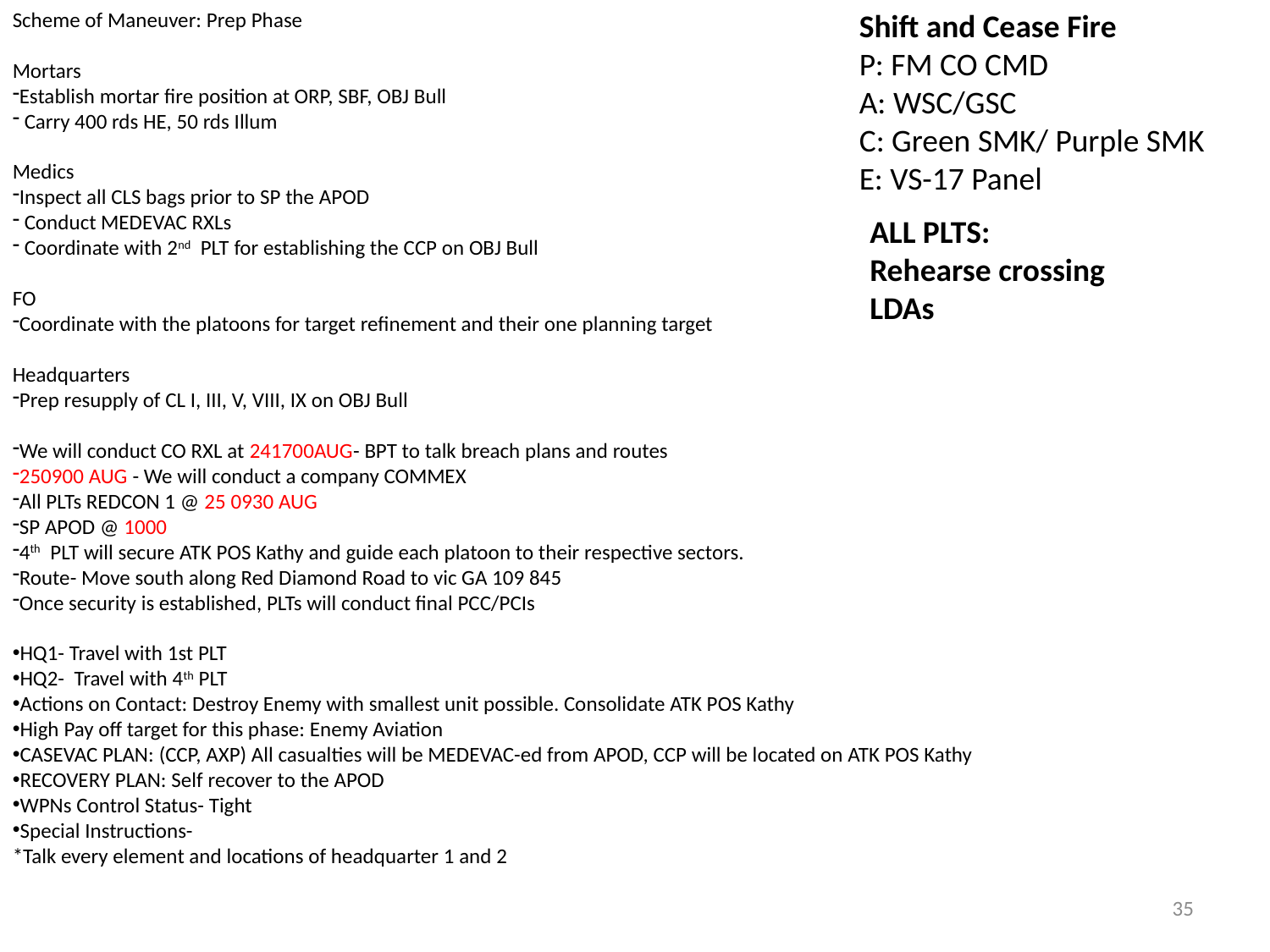

Scheme of Maneuver: Prep Phase

Mortars
Establish mortar fire position at ORP, SBF, OBJ Bull
 Carry 400 rds HE, 50 rds Illum

Medics
Inspect all CLS bags prior to SP the APOD
 Conduct MEDEVAC RXLs
 Coordinate with 2nd  PLT for establishing the CCP on OBJ Bull

FO
Coordinate with the platoons for target refinement and their one planning target

Headquarters
Prep resupply of CL I, III, V, VIII, IX on OBJ Bull

We will conduct CO RXL at 241700AUG- BPT to talk breach plans and routes
250900 AUG - We will conduct a company COMMEX
All PLTs REDCON 1 @ 25 0930 AUG
SP APOD @ 1000
4th  PLT will secure ATK POS Kathy and guide each platoon to their respective sectors.
Route- Move south along Red Diamond Road to vic GA 109 845
Once security is established, PLTs will conduct final PCC/PCIs

HQ1- Travel with 1st PLT
HQ2-  Travel with 4th PLT
Actions on Contact: Destroy Enemy with smallest unit possible. Consolidate ATK POS Kathy
High Pay off target for this phase: Enemy Aviation
CASEVAC PLAN: (CCP, AXP) All casualties will be MEDEVAC-ed from APOD, CCP will be located on ATK POS Kathy
RECOVERY PLAN: Self recover to the APOD
WPNs Control Status- Tight
Special Instructions-
*Talk every element and locations of headquarter 1 and 2

Shift and Cease Fire
P: FM CO CMD
A: WSC/GSC
C: Green SMK/ Purple SMK
E: VS-17 Panel
ALL PLTS:
Rehearse crossing LDAs
35